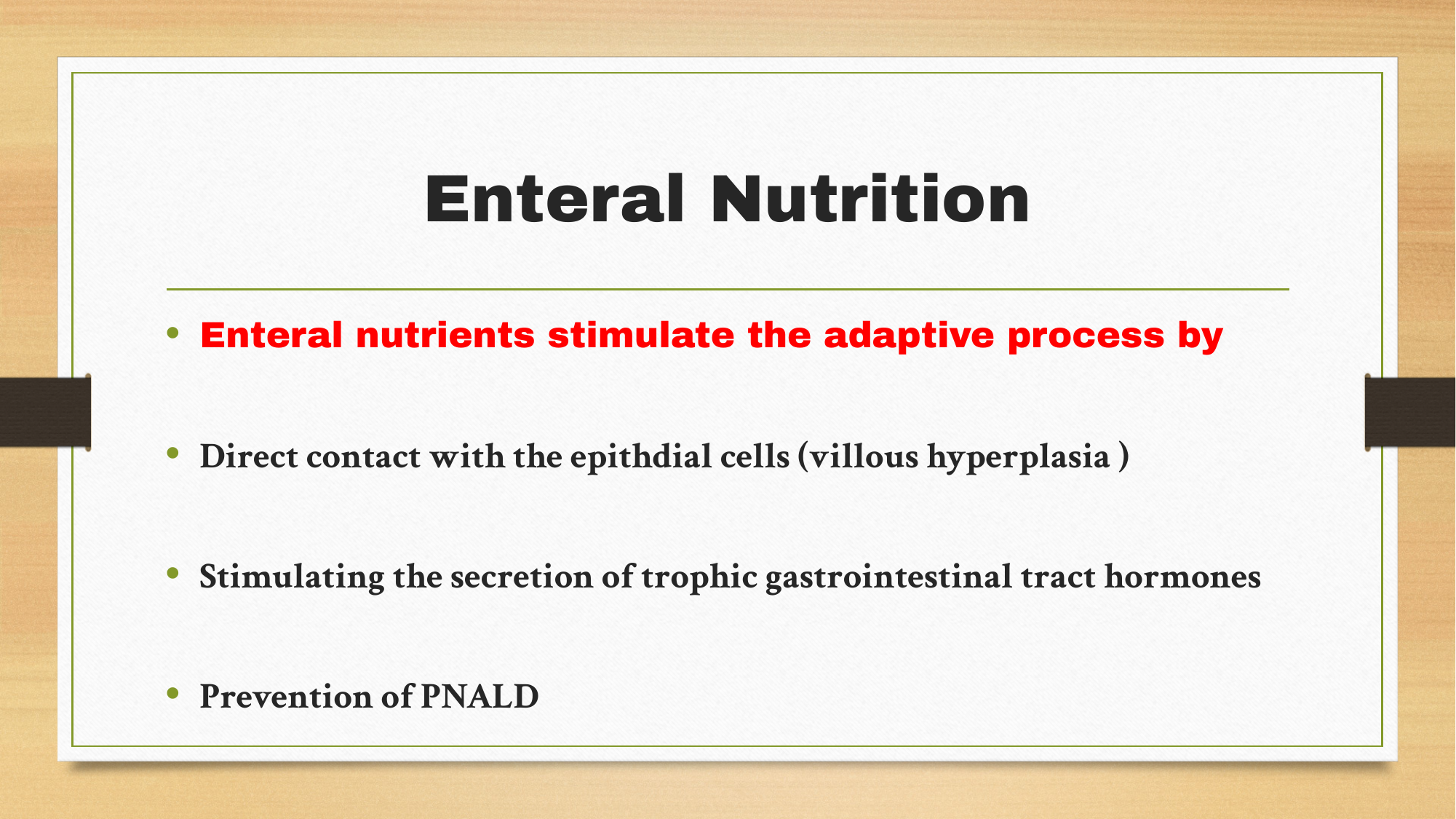

# Enteral Nutrition
Enteral nutrients stimulate the adaptive process by

Direct contact with the epithdial cells (villous hyperplasia )

Stimulating the secretion of trophic gastrointestinal tract hormones

Prevention of PNALD